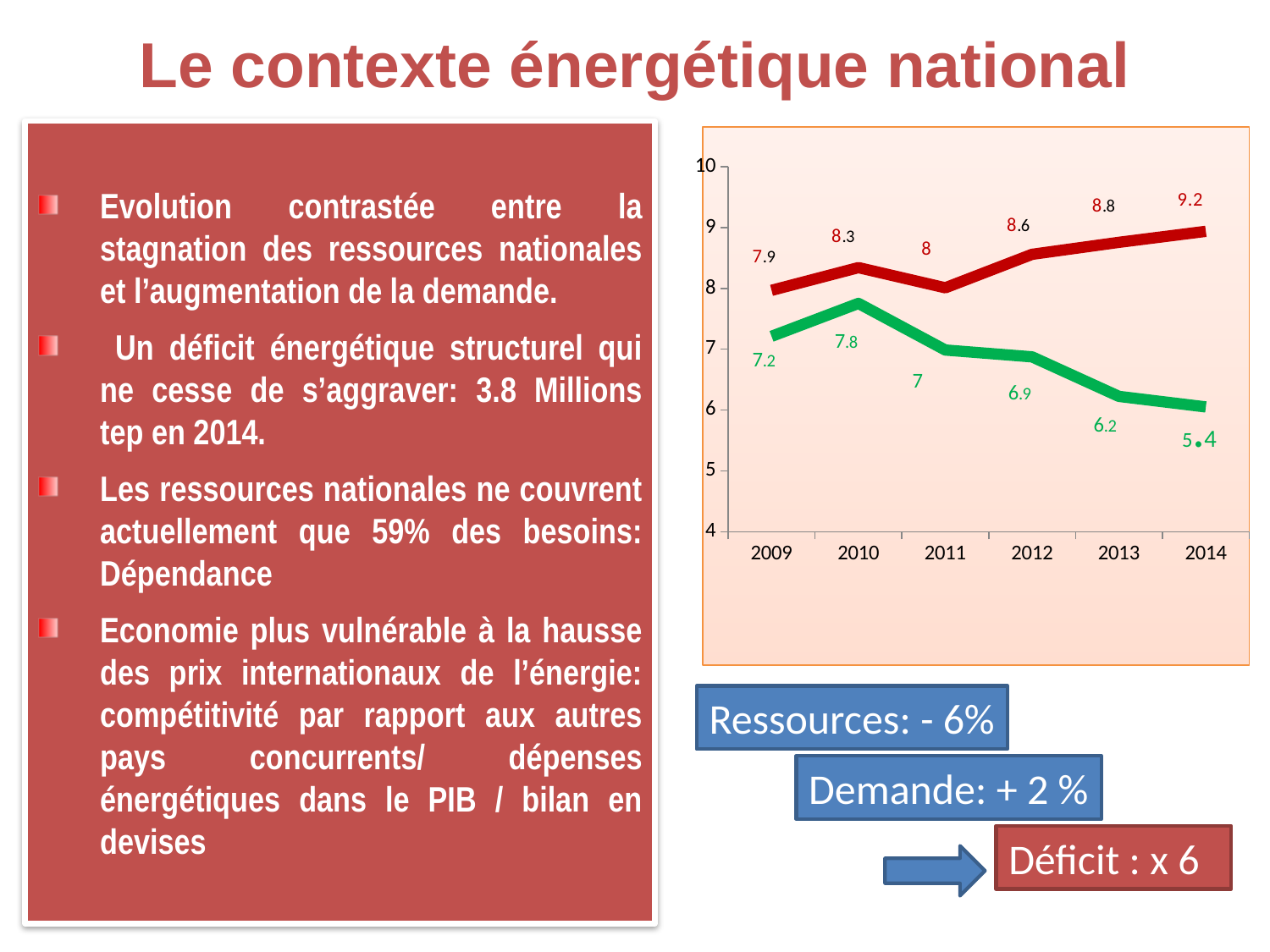

# Le contexte énergétique national

Evolution contrastée entre la stagnation des ressources nationales et l’augmentation de la demande.
 Un déficit énergétique structurel qui ne cesse de s’aggraver: 3.8 Millions tep en 2014.
Les ressources nationales ne couvrent actuellement que 59% des besoins: Dépendance
Economie plus vulnérable à la hausse des prix internationaux de l’énergie: compétitivité par rapport aux autres pays concurrents/ dépenses énergétiques dans le PIB / bilan en devises

### Chart

| Category | RESSOURCES | DEMANDE |
|---|---|---|
| 2009 | 7.2125485619999745 | 7.968539239245956 |
| 2010 | 7.75356996 | 8.34202123486 |
| 2011 | 6.9879539019999966 | 8.010649671868068 |
| 2012 | 6.8746642579999655 | 8.561187530860025 |
| 2013 | 6.22506952610424 | 8.757153053634001 |
| 2014 | 6.052349282104252 | 8.938346554000002 |
Ressources: - 6%
Demande: + 2 %
Déficit : x 6